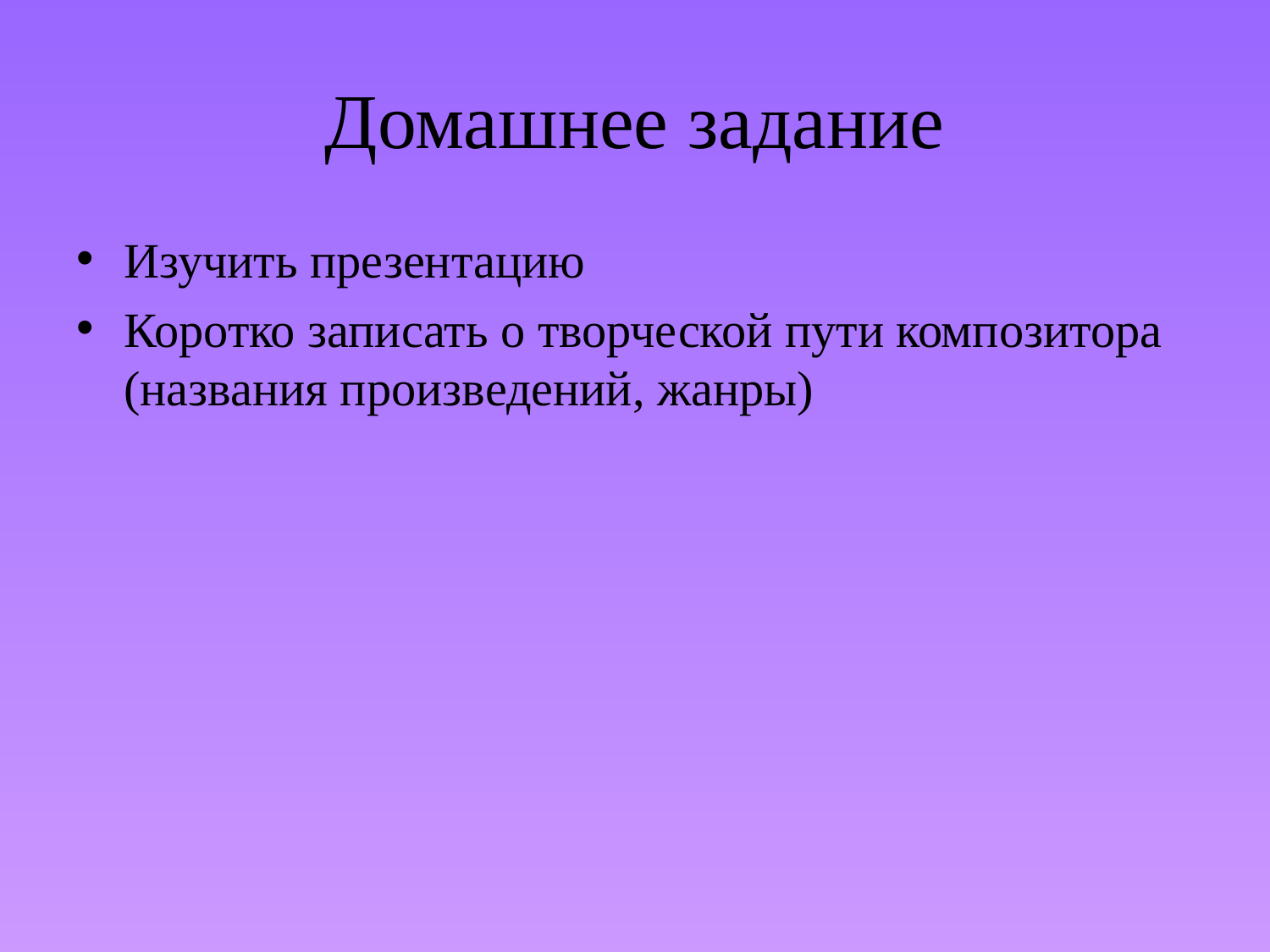

# Домашнее задание
Изучить презентацию
Коротко записать о творческой пути композитора (названия произведений, жанры)